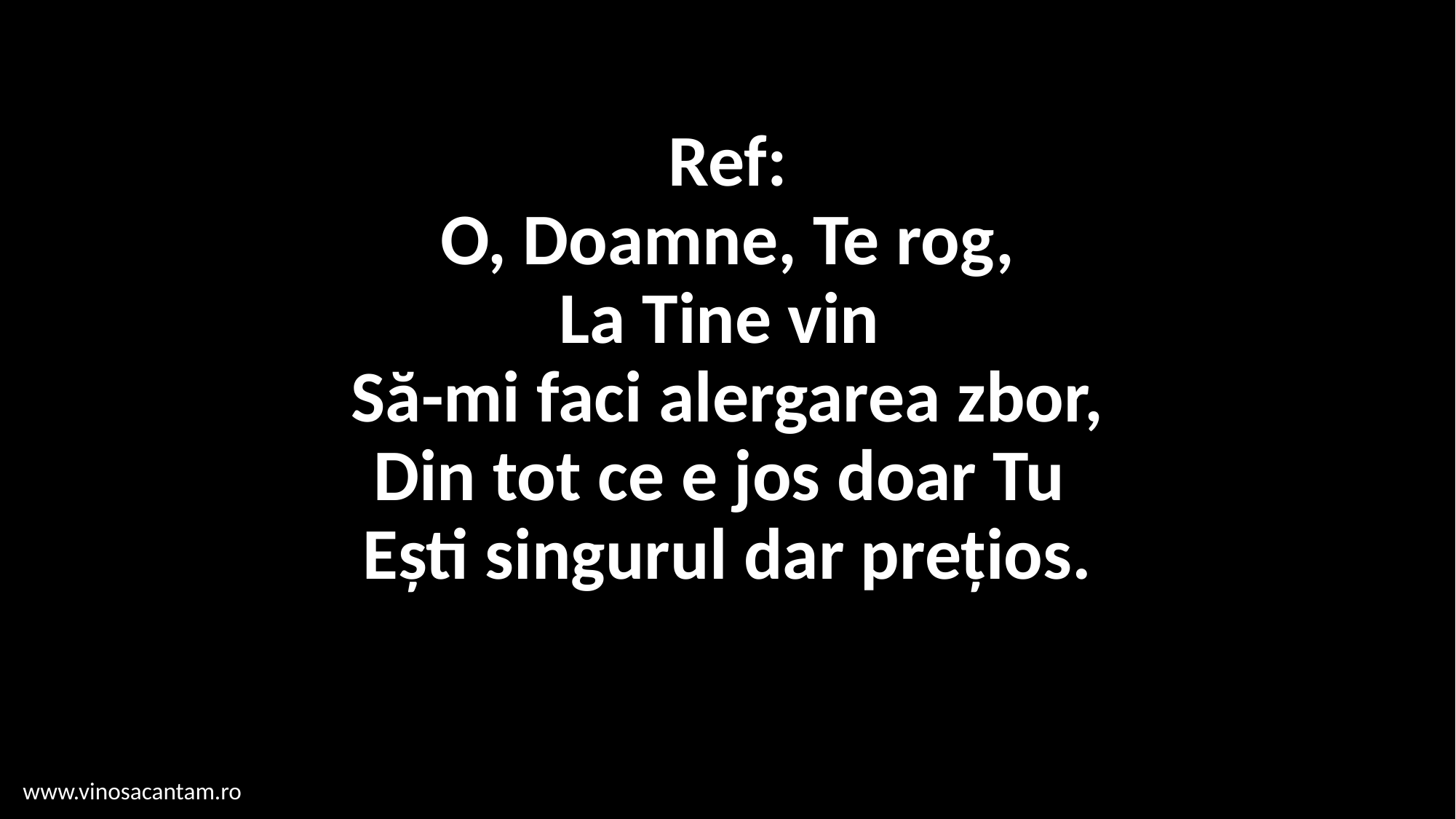

# Ref: O, Doamne, Te rog, La Tine vin Să-mi faci alergarea zbor, Din tot ce e jos doar Tu Ești singurul dar prețios.
www.vinosacantam.ro